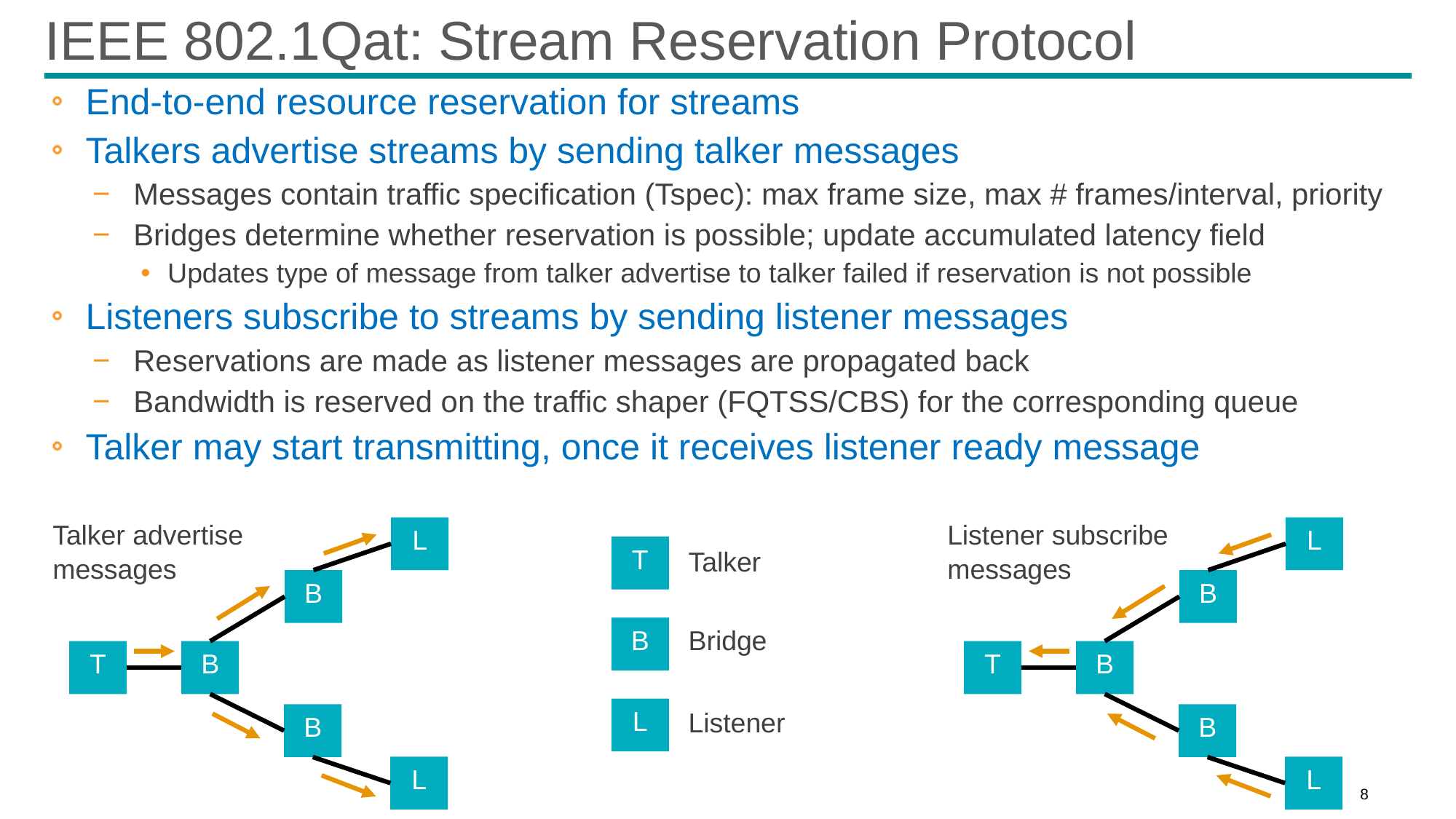

# IEEE 802.1Qat: Stream Reservation Protocol
End-to-end resource reservation for streams
Talkers advertise streams by sending talker messages
Messages contain traffic specification (Tspec): max frame size, max # frames/interval, priority
Bridges determine whether reservation is possible; update accumulated latency field
Updates type of message from talker advertise to talker failed if reservation is not possible
Listeners subscribe to streams by sending listener messages
Reservations are made as listener messages are propagated back
Bandwidth is reserved on the traffic shaper (FQTSS/CBS) for the corresponding queue
Talker may start transmitting, once it receives listener ready message
Talker advertise
messages
Listener subscribe
messages
L
L
T
Talker
B
B
B
Bridge
T
B
T
B
L
Listener
B
B
L
L